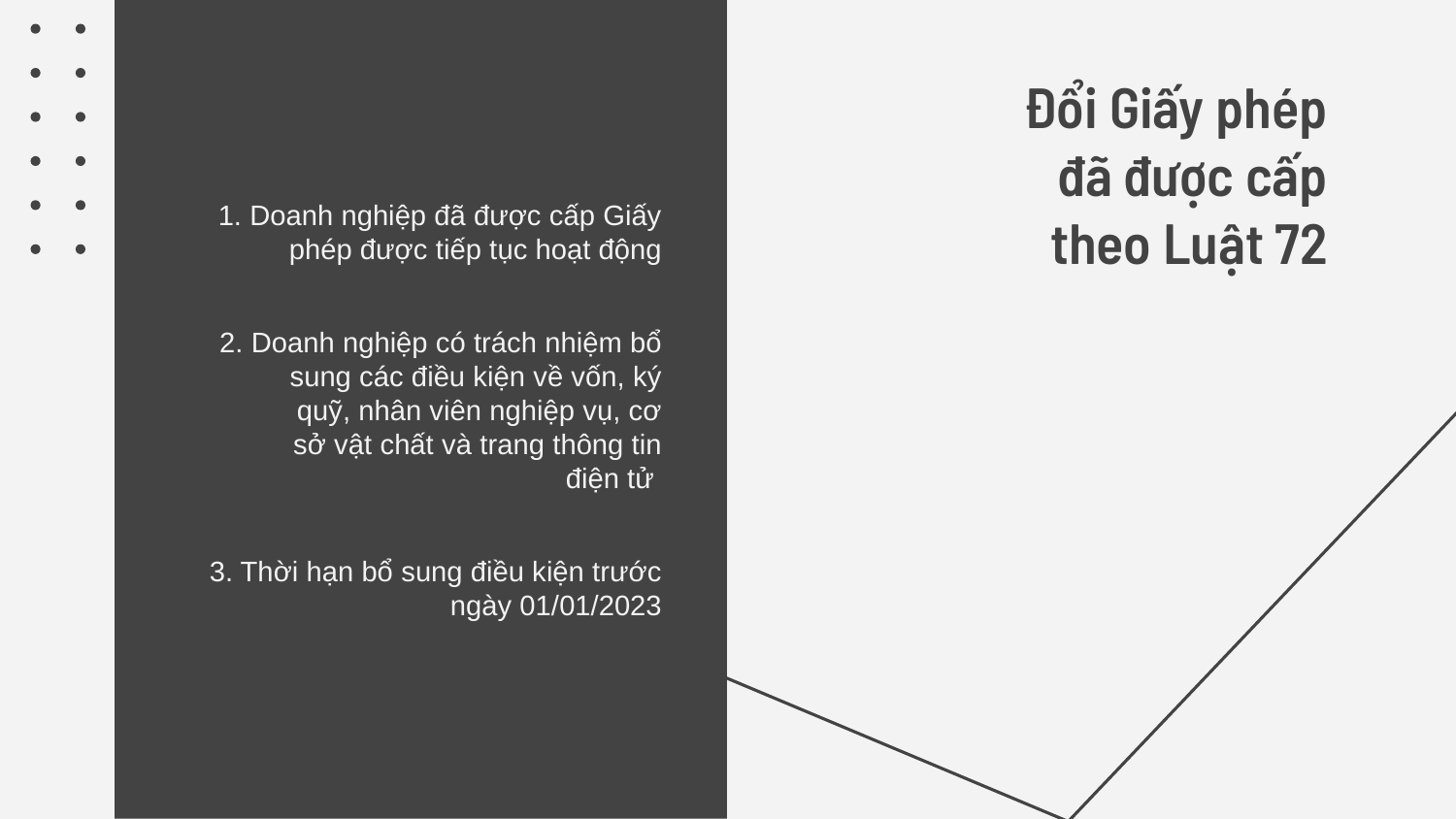

# Đổi Giấy phép đã được cấp theo Luật 72
1. Doanh nghiệp đã được cấp Giấy phép được tiếp tục hoạt động
2. Doanh nghiệp có trách nhiệm bổ sung các điều kiện về vốn, ký quỹ, nhân viên nghiệp vụ, cơ sở vật chất và trang thông tin điện tử
3. Thời hạn bổ sung điều kiện trước ngày 01/01/2023